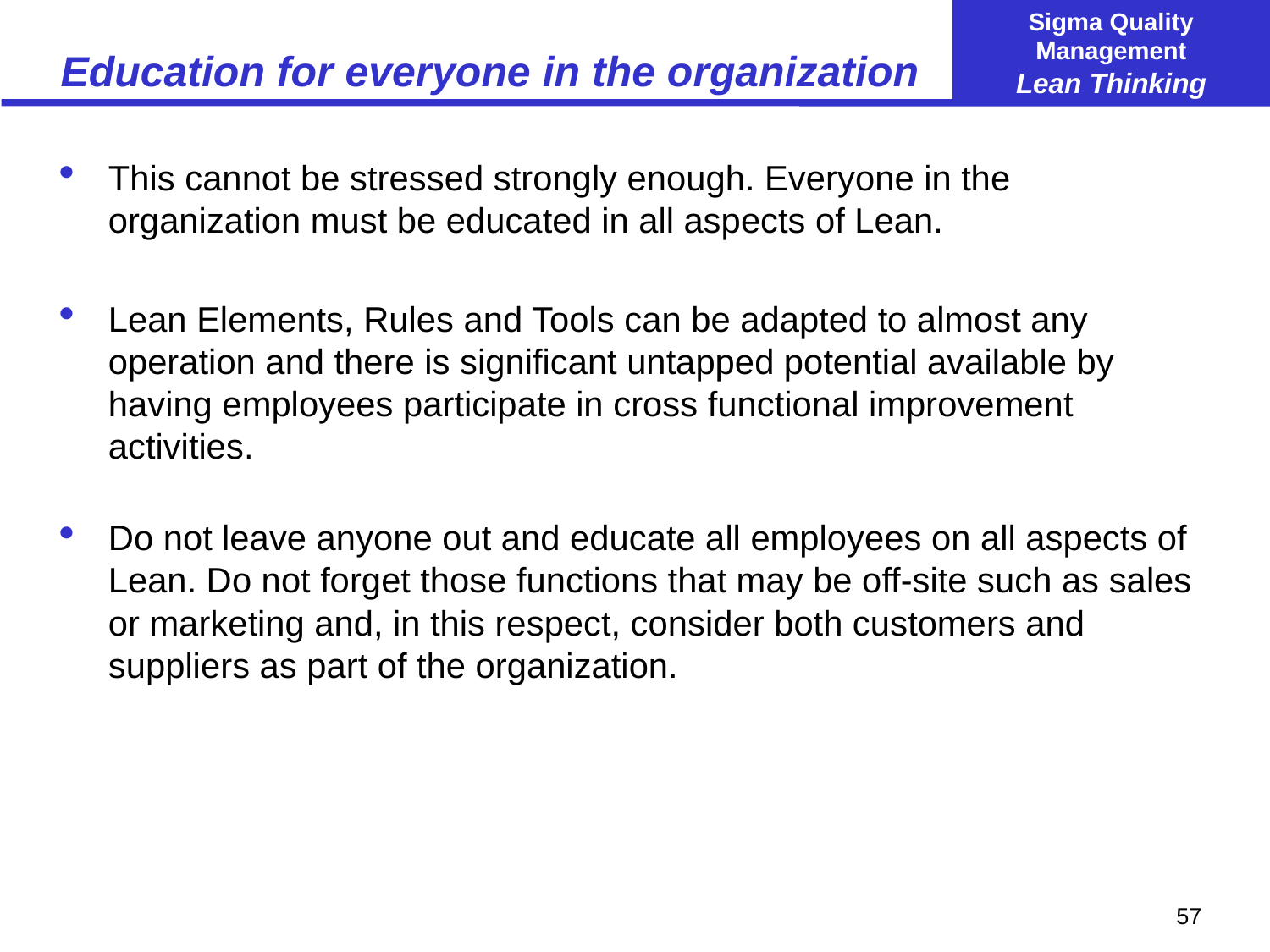

# Education for everyone in the organization
This cannot be stressed strongly enough. Everyone in the organization must be educated in all aspects of Lean.

Lean Elements, Rules and Tools can be adapted to almost any operation and there is significant untapped potential available by having employees participate in cross functional improvement activities.
Do not leave anyone out and educate all employees on all aspects of Lean. Do not forget those functions that may be off-site such as sales or marketing and, in this respect, consider both customers and suppliers as part of the organization.